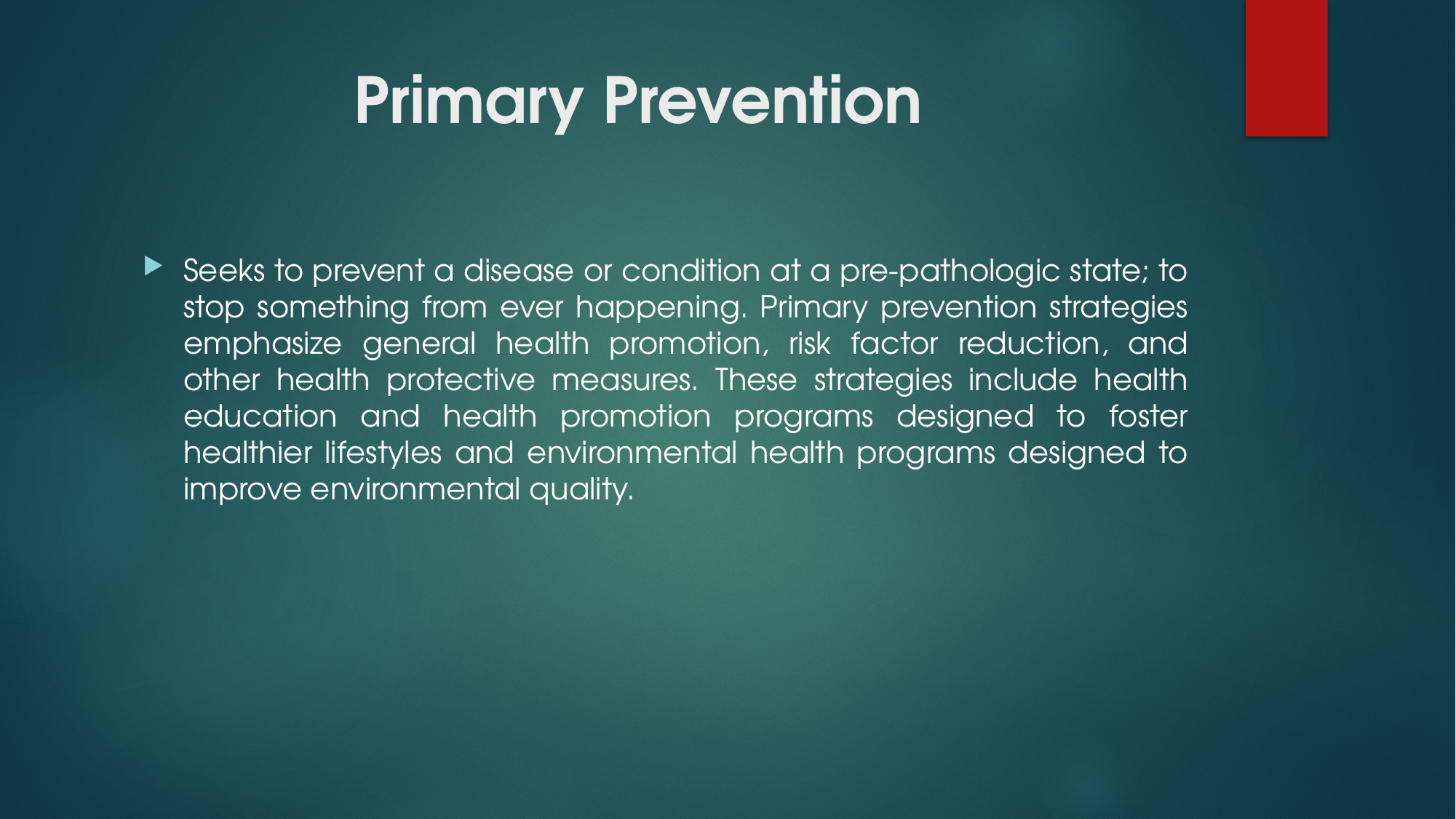

# Primary Prevention
Seeks to prevent a disease or condition at a pre-pathologic state; to stop something from ever happening. Primary prevention strategies emphasize general health promotion, risk factor reduction, and other health protective measures. These strategies include health education and health promotion programs designed to foster healthier lifestyles and environmental health programs designed to improve environmental quality.